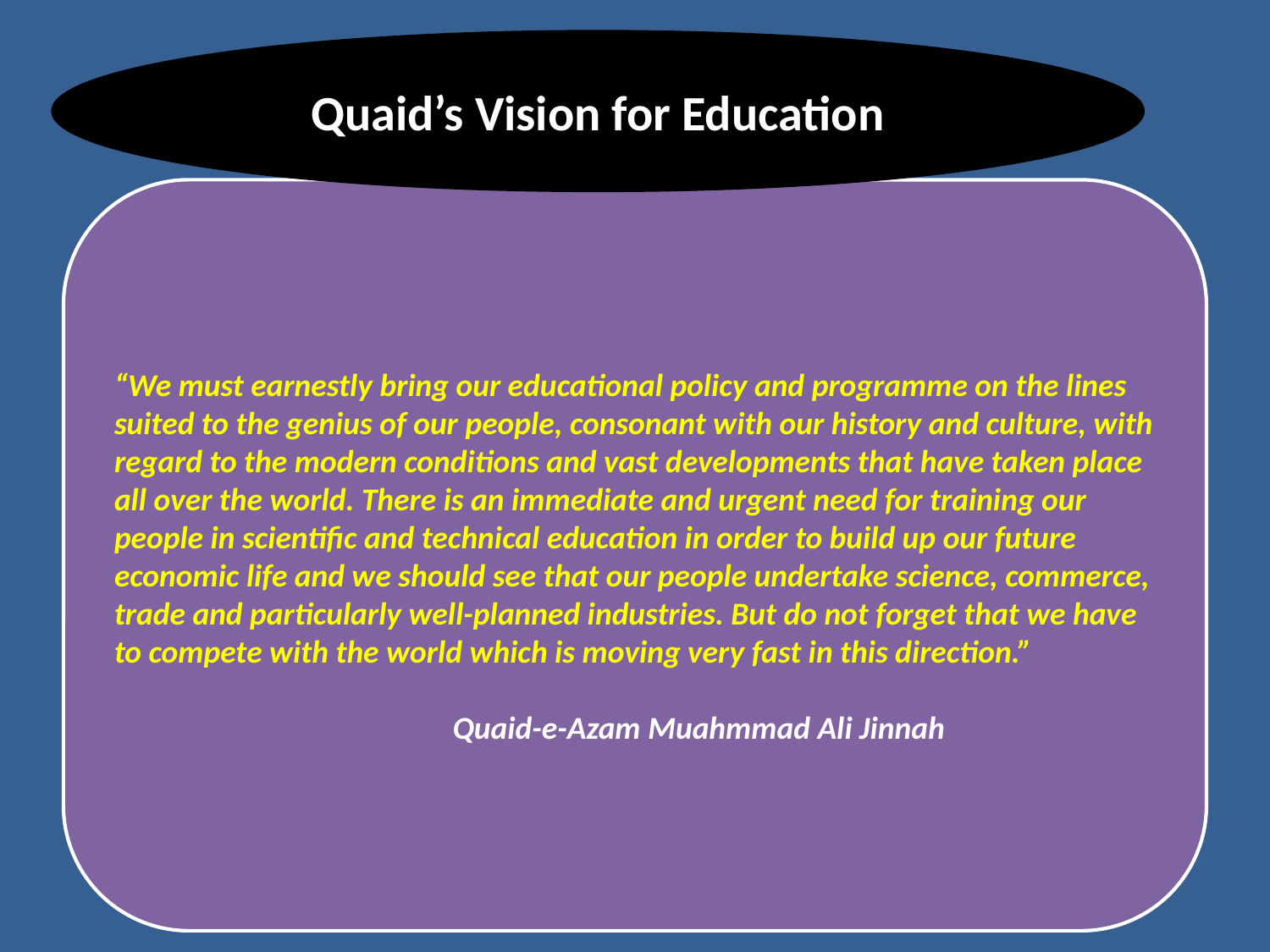

Quaid’s Vision for Education
#
“We must earnestly bring our educational policy and programme on the lines suited to the genius of our people, consonant with our history and culture, with regard to the modern conditions and vast developments that have taken place all over the world. There is an immediate and urgent need for training our people in scientific and technical education in order to build up our future economic life and we should see that our people undertake science, commerce, trade and particularly well-planned industries. But do not forget that we have to compete with the world which is moving very fast in this direction.”
                                               Quaid-e-Azam Muahmmad Ali Jinnah